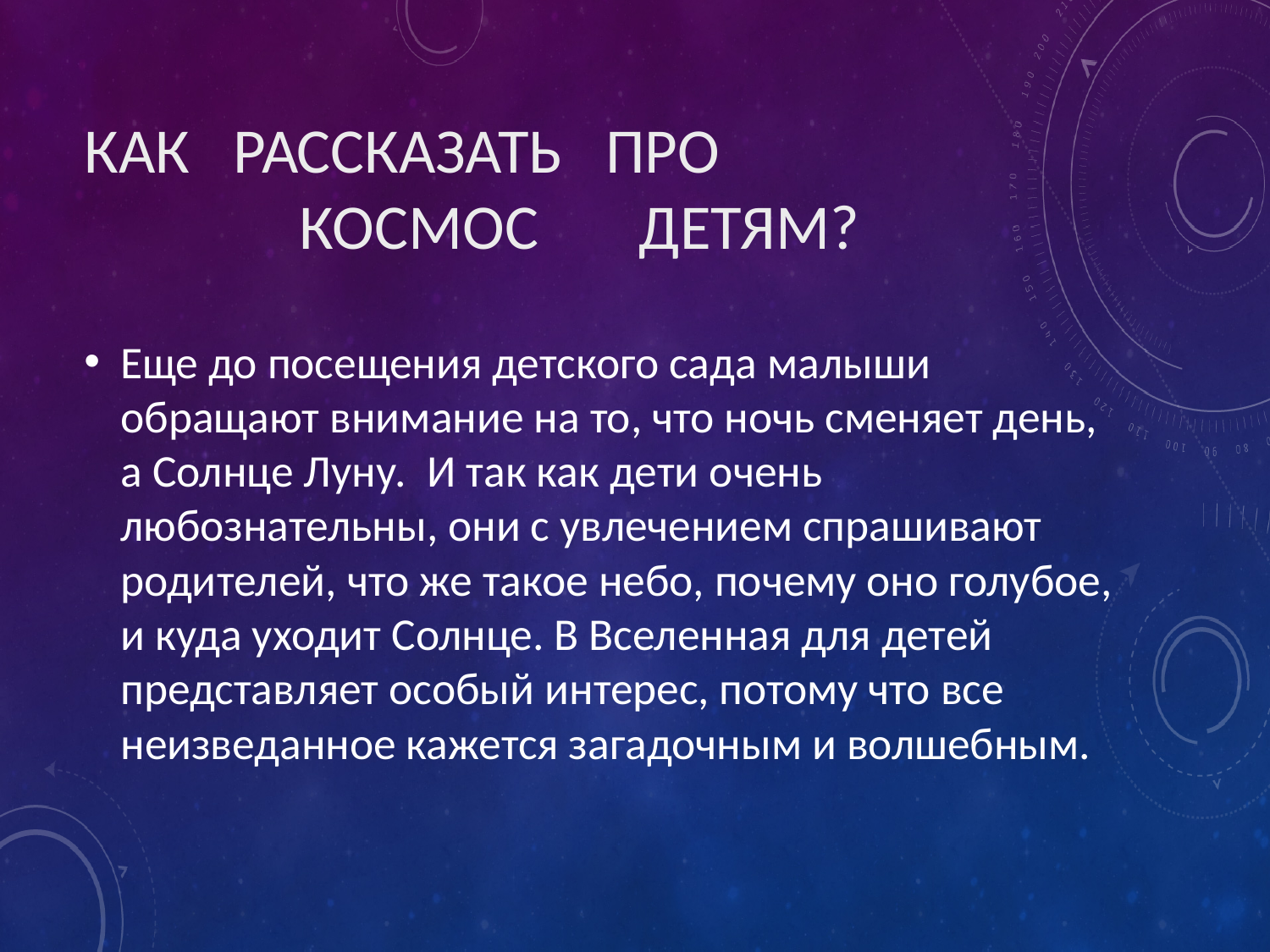

# Как   рассказать   про космос       детям?
Еще до посещения детского сада малыши обращают внимание на то, что ночь сменяет день, а Солнце Луну.  И так как дети очень любознательны, они с увлечением спрашивают родителей, что же такое небо, почему оно голубое, и куда уходит Солнце. В Вселенная для детей представляет особый интерес, потому что все неизведанное кажется загадочным и волшебным.